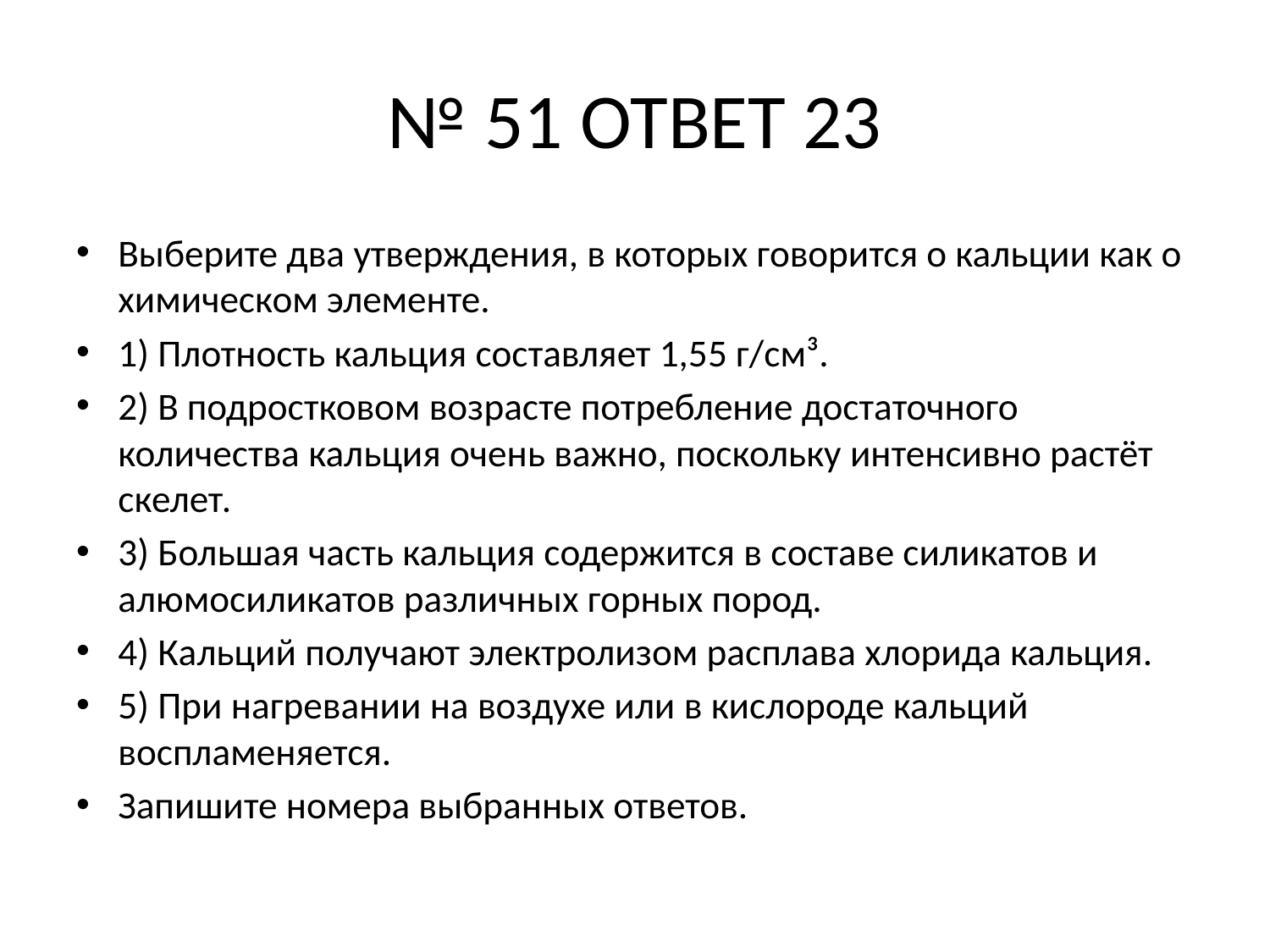

# № 51 ОТВЕТ 23
Выберите два утверждения, в которых говорится о кальции как о химическом элементе.
1) Плотность кальция составляет 1,55 г/см³.
2) В подростковом возрасте потребление достаточного количества кальция очень важно, поскольку интенсивно растёт скелет.
3) Большая часть кальция содержится в составе силикатов и алюмосиликатов различных горных пород.
4) Кальций получают электролизом расплава хлорида кальция.
5) При нагревании на воздухе или в кислороде кальций воспламеняется.
Запишите номера выбранных ответов.